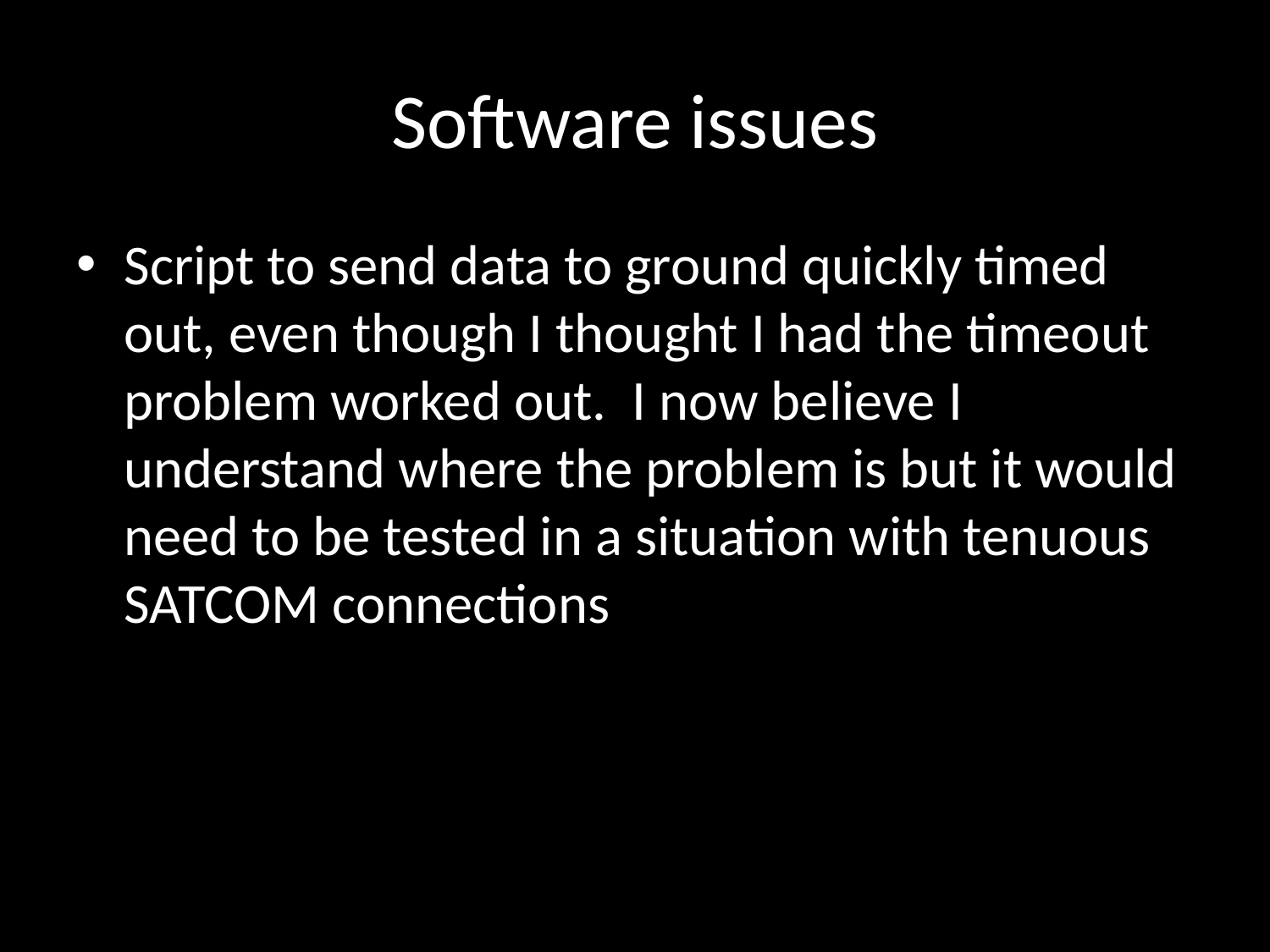

# Software issues
Script to send data to ground quickly timed out, even though I thought I had the timeout problem worked out.  I now believe I understand where the problem is but it would need to be tested in a situation with tenuous SATCOM connections